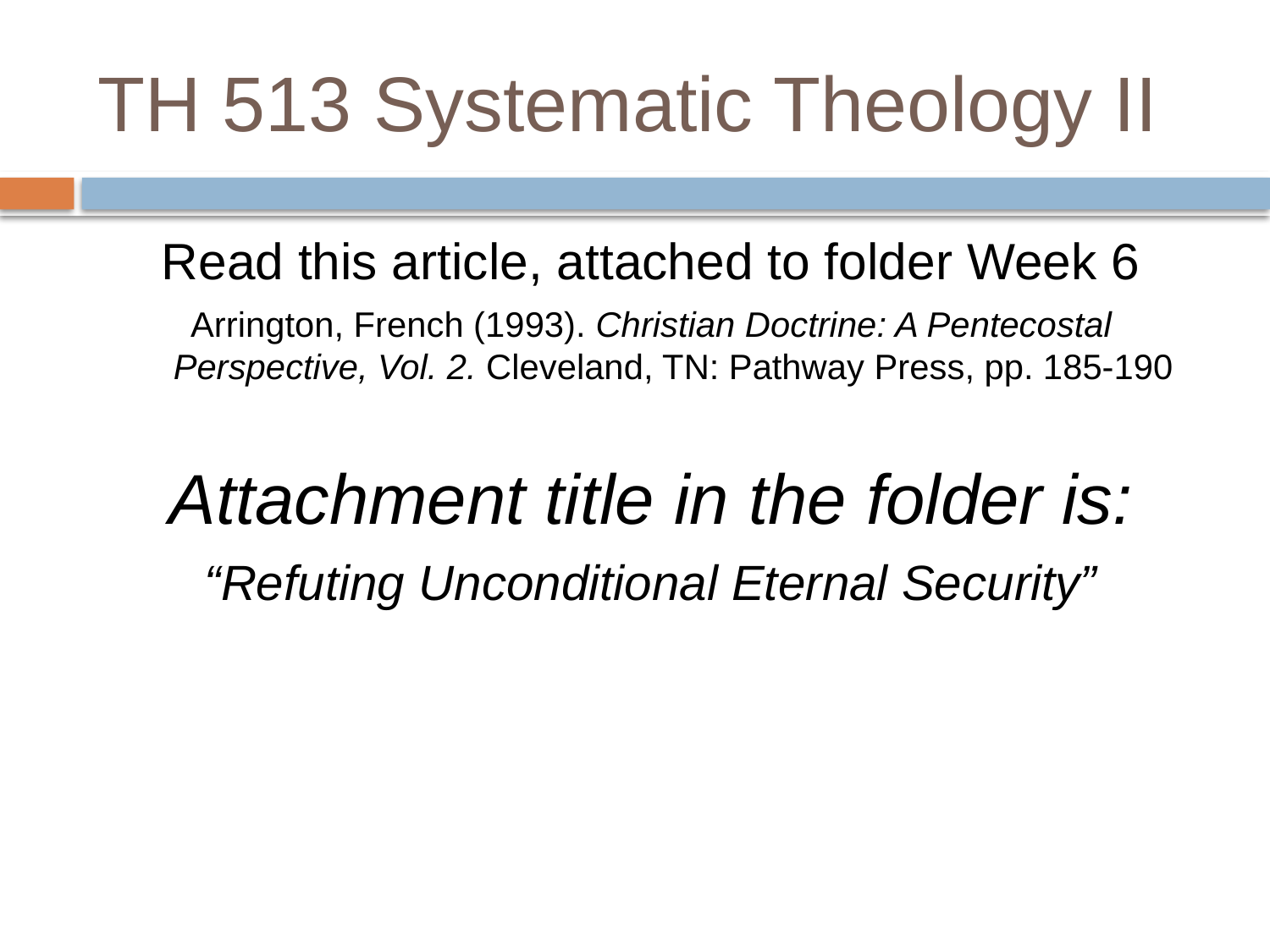

# TH 513 Systematic Theology II
Read this article, attached to folder Week 6
Arrington, French (1993). Christian Doctrine: A Pentecostal Perspective, Vol. 2. Cleveland, TN: Pathway Press, pp. 185-190

Attachment title in the folder is:
“Refuting Unconditional Eternal Security”